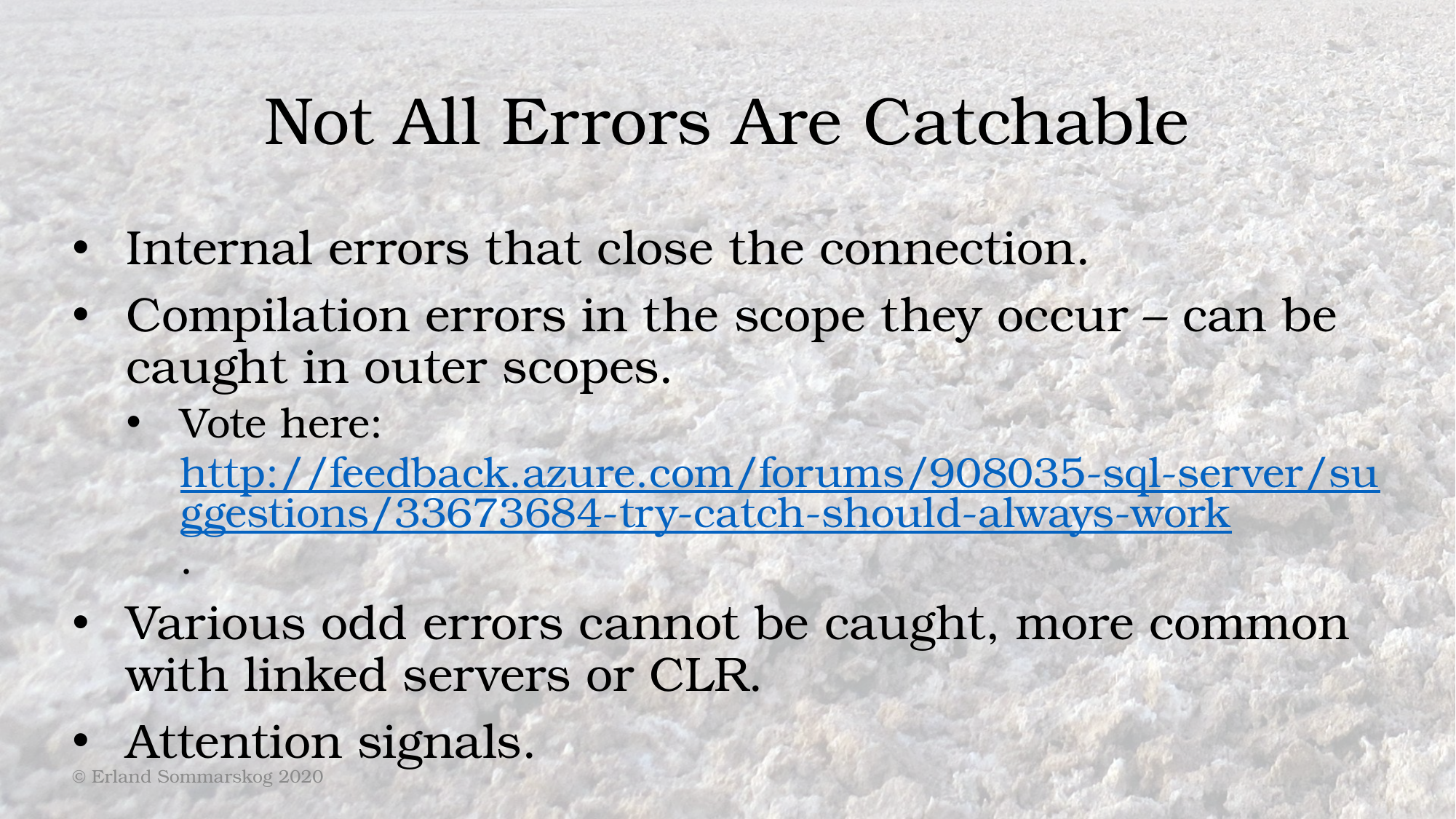

# Not All Errors Are Catchable
Internal errors that close the connection.
Compilation errors in the scope they occur – can be caught in outer scopes.
Vote here: http://feedback.azure.com/forums/908035-sql-server/suggestions/33673684-try-catch-should-always-work.
Various odd errors cannot be caught, more common with linked servers or CLR.
Attention signals.

© Erland Sommarskog 2020